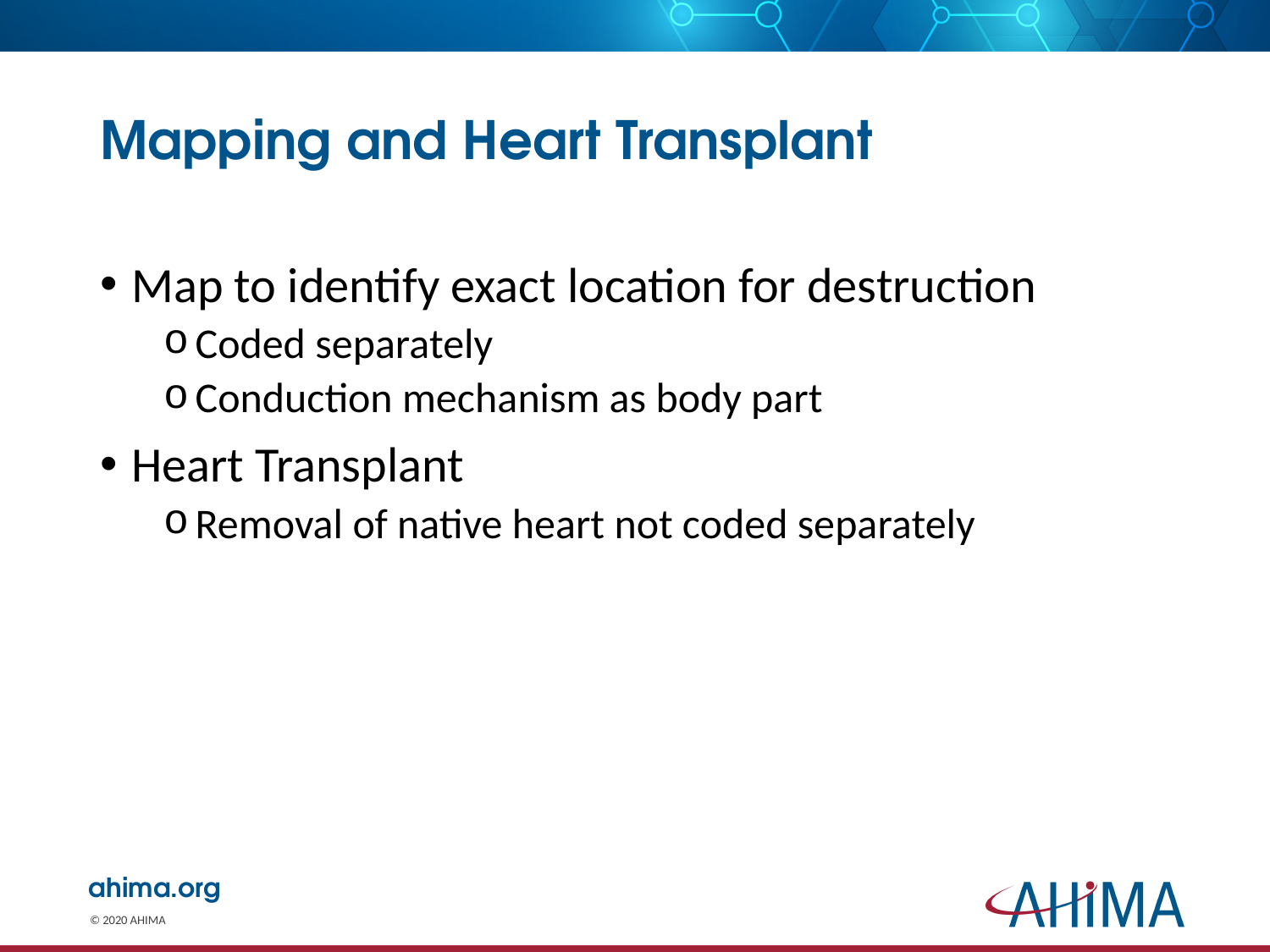

# Mapping and Heart Transplant
Map to identify exact location for destruction
Coded separately
Conduction mechanism as body part
Heart Transplant
Removal of native heart not coded separately